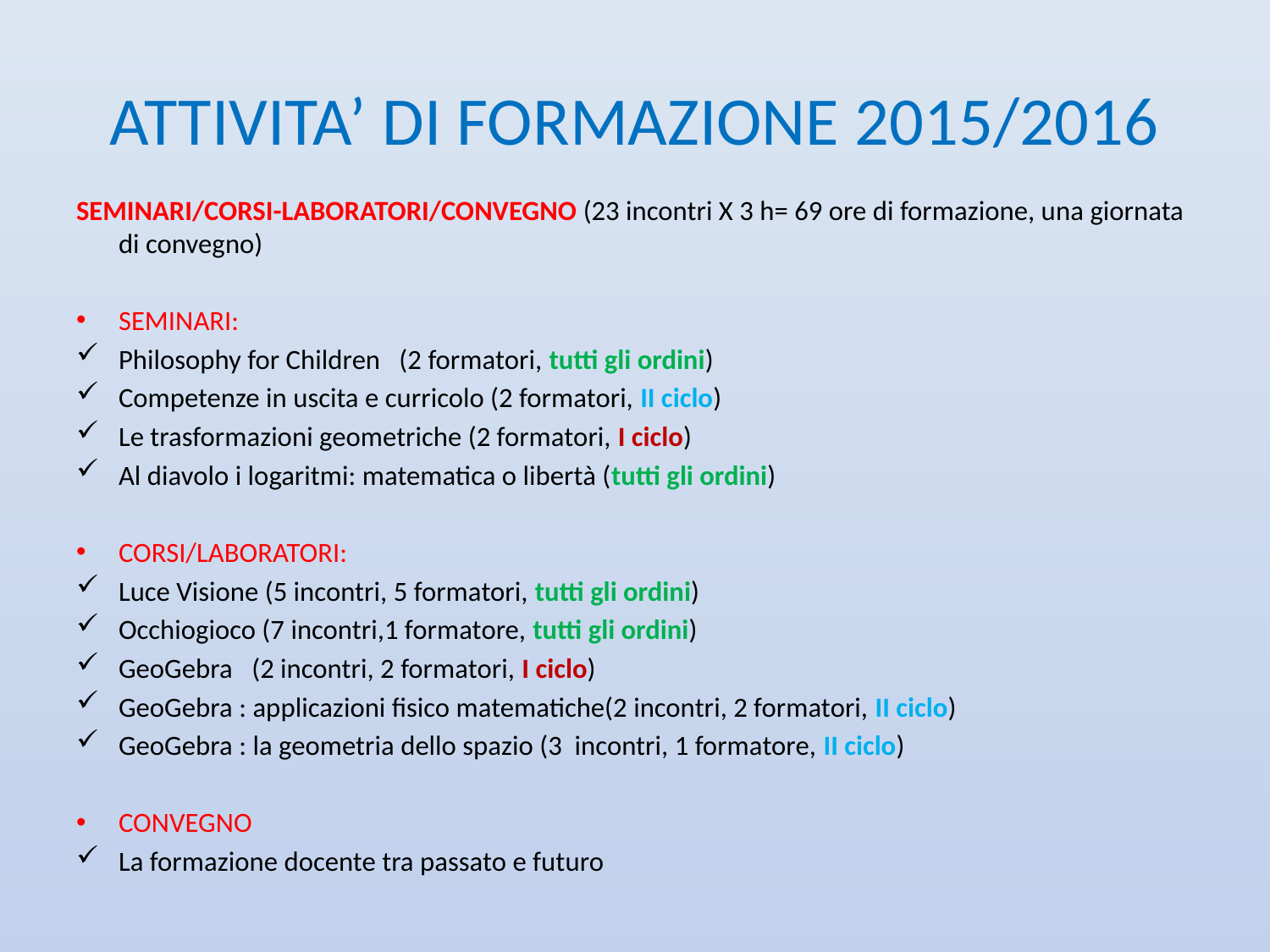

# ATTIVITA’ DI FORMAZIONE 2015/2016
SEMINARI/CORSI-LABORATORI/CONVEGNO (23 incontri X 3 h= 69 ore di formazione, una giornata di convegno)

SEMINARI:
Philosophy for Children   (2 formatori, tutti gli ordini)
Competenze in uscita e curricolo (2 formatori, II ciclo)
Le trasformazioni geometriche (2 formatori, I ciclo)
Al diavolo i logaritmi: matematica o libertà (tutti gli ordini)

CORSI/LABORATORI:
Luce Visione (5 incontri, 5 formatori, tutti gli ordini)
Occhiogioco (7 incontri,1 formatore, tutti gli ordini)
GeoGebra   (2 incontri, 2 formatori, I ciclo)
GeoGebra : applicazioni fisico matematiche(2 incontri, 2 formatori, II ciclo)
GeoGebra : la geometria dello spazio (3  incontri, 1 formatore, II ciclo)

CONVEGNO
La formazione docente tra passato e futuro